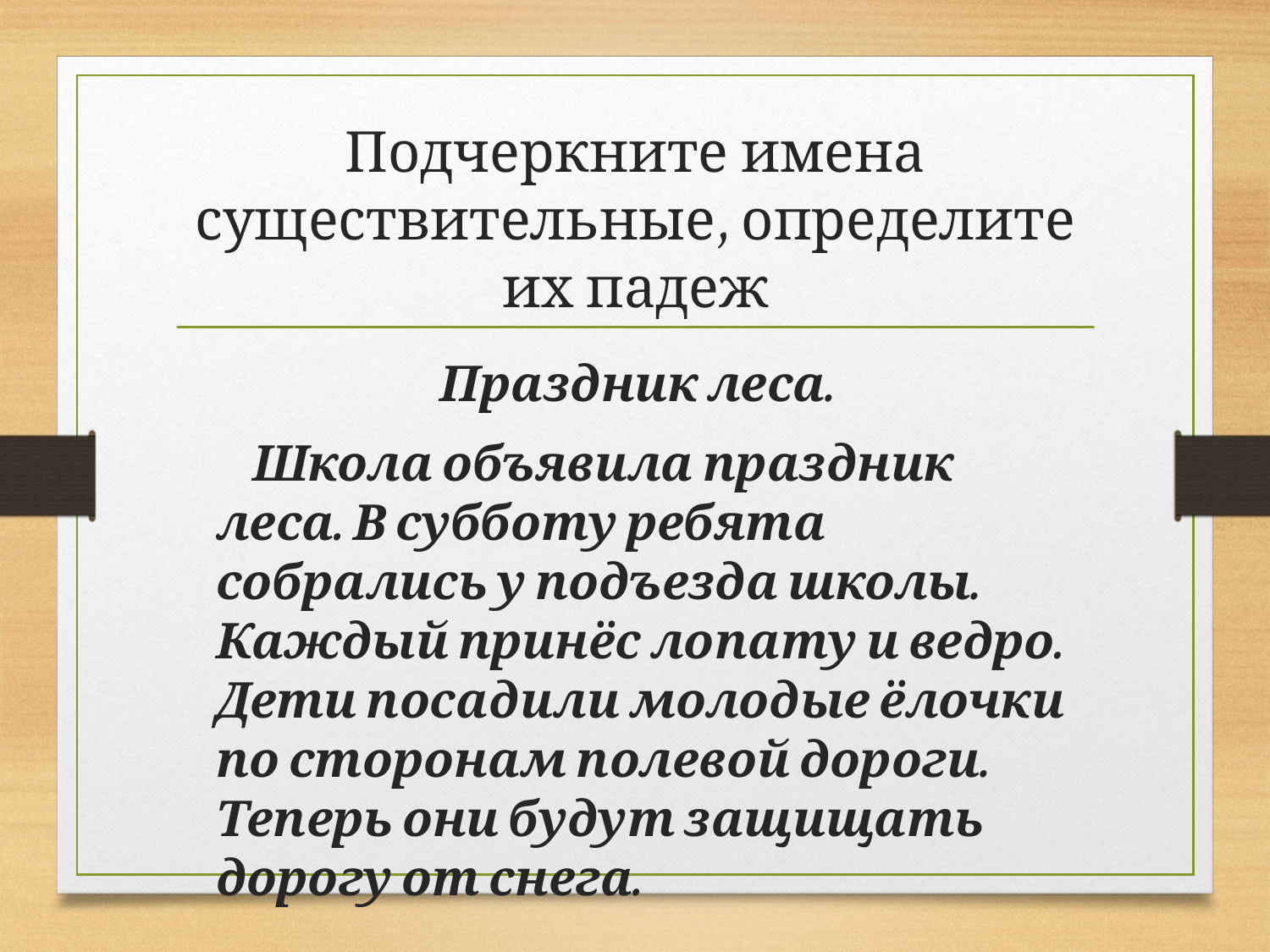

# Подчеркните имена существительные, определите их падеж
                        Праздник леса.
       Школа объявила праздник леса. В субботу ребята собрались у подъезда школы. Каждый принёс лопату и ведро. Дети посадили молодые ёлочки по сторонам полевой дороги. Теперь они будут защищать дорогу от снега.